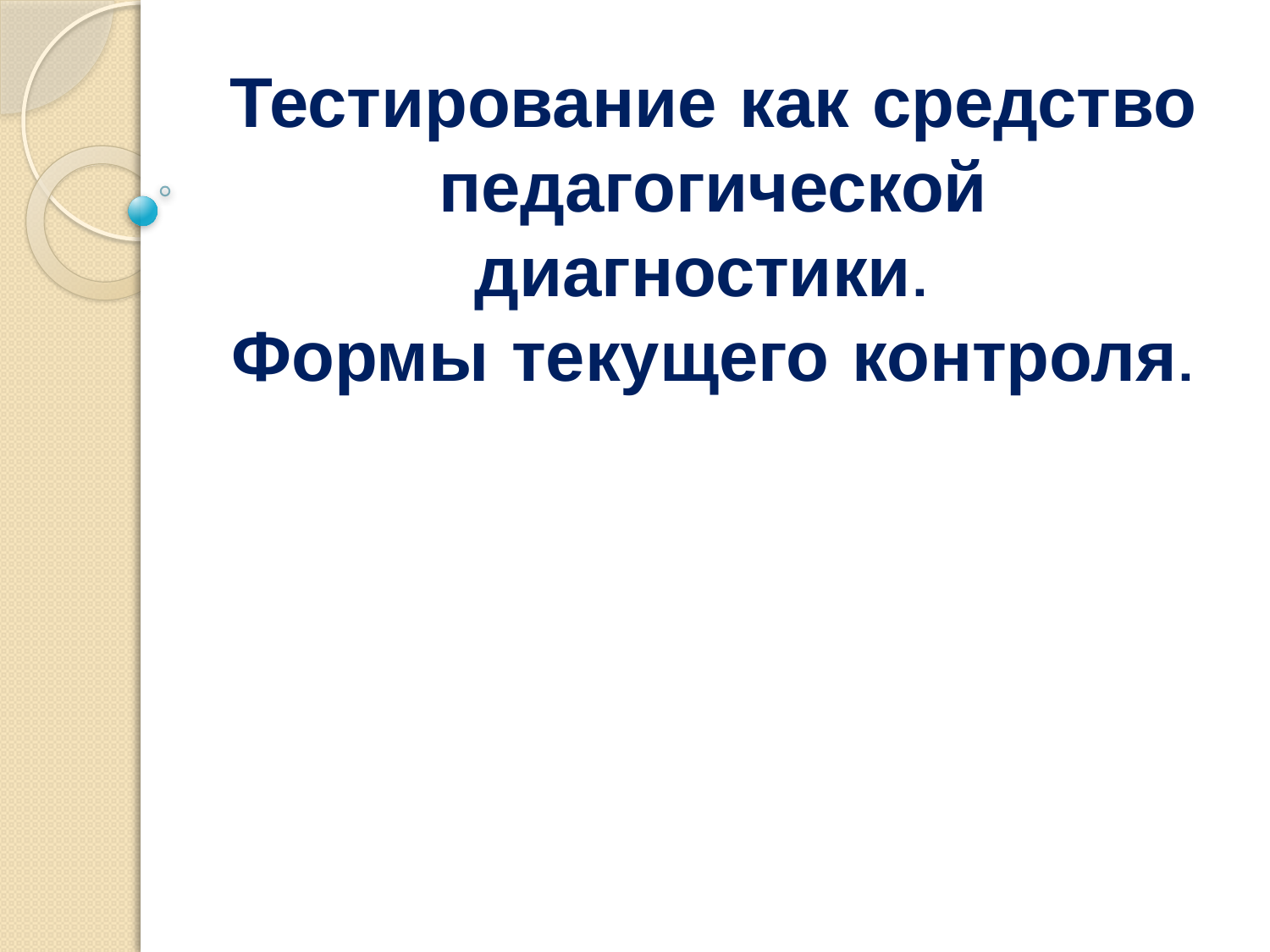

# Тестирование как средство педагогической диагностики. Формы текущего контроля.